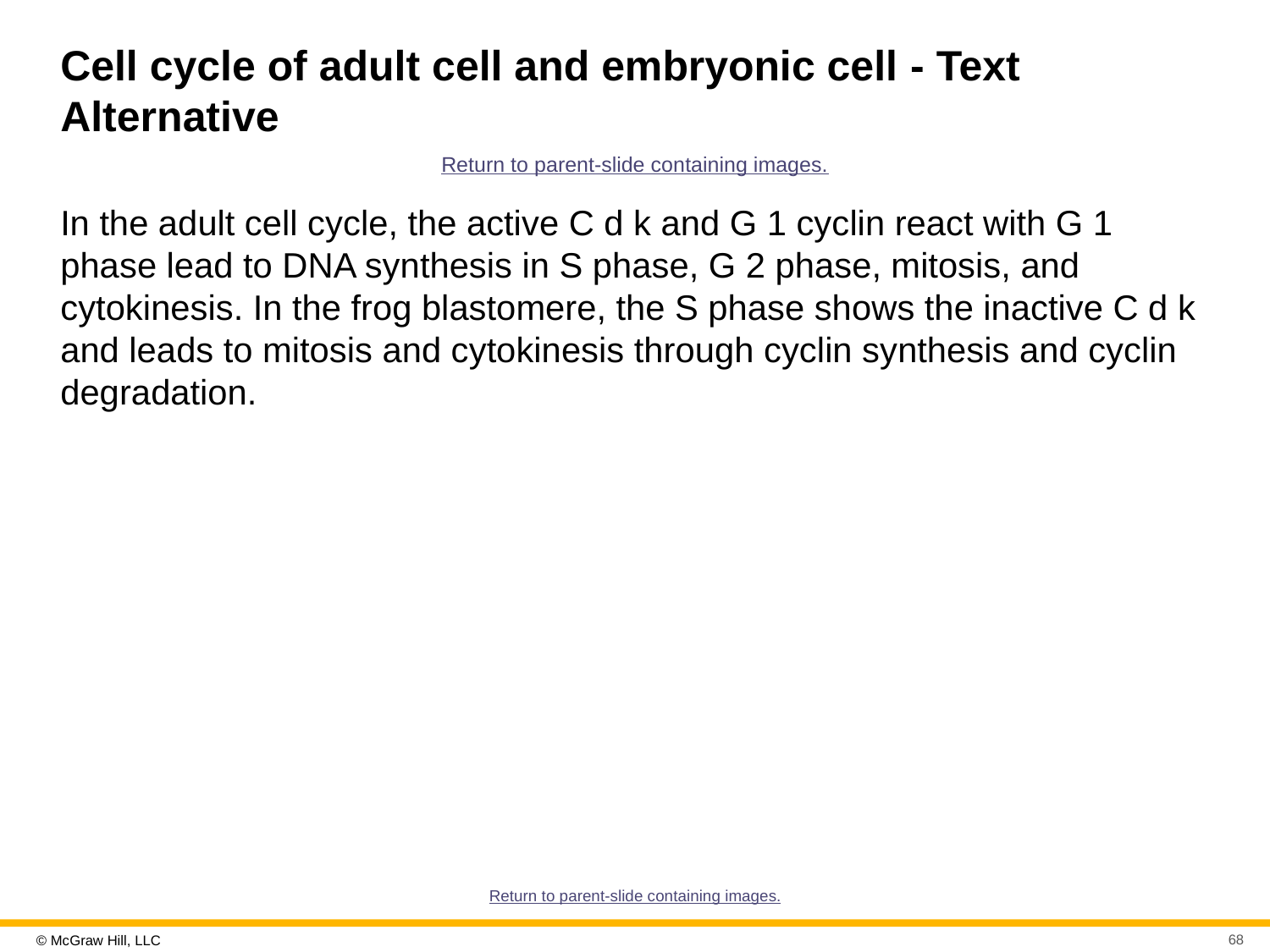

# Cell cycle of adult cell and embryonic cell - Text Alternative
Return to parent-slide containing images.
In the adult cell cycle, the active C d k and G 1 cyclin react with G 1 phase lead to DNA synthesis in S phase, G 2 phase, mitosis, and cytokinesis. In the frog blastomere, the S phase shows the inactive C d k and leads to mitosis and cytokinesis through cyclin synthesis and cyclin degradation.
Return to parent-slide containing images.
68